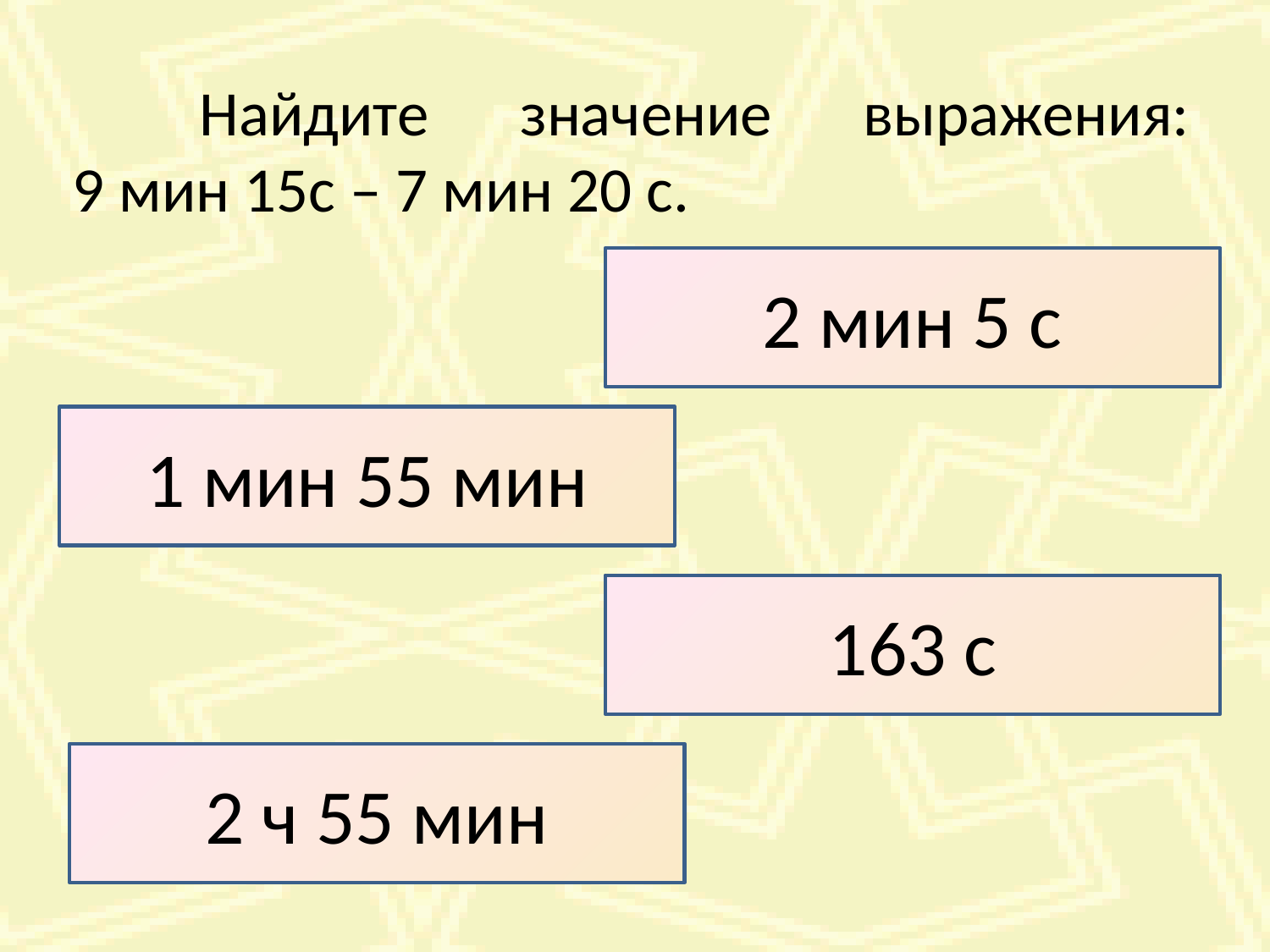

# Найдите значение выражения: 9 мин 15с – 7 мин 20 с.
2 мин 5 с
1 мин 55 мин
163 с
2 ч 55 мин